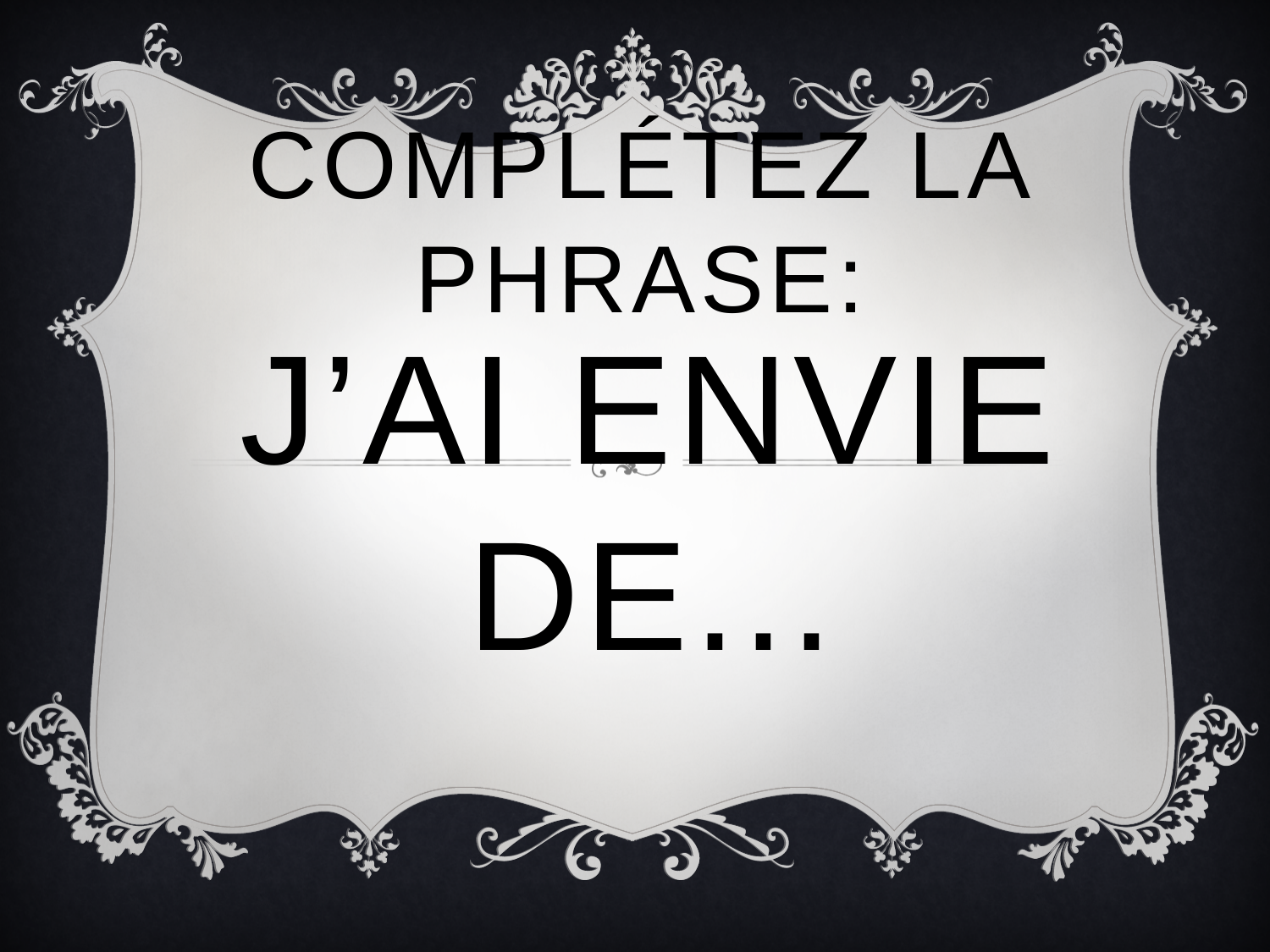

# Complétez la phrase:
J’ai envie de...